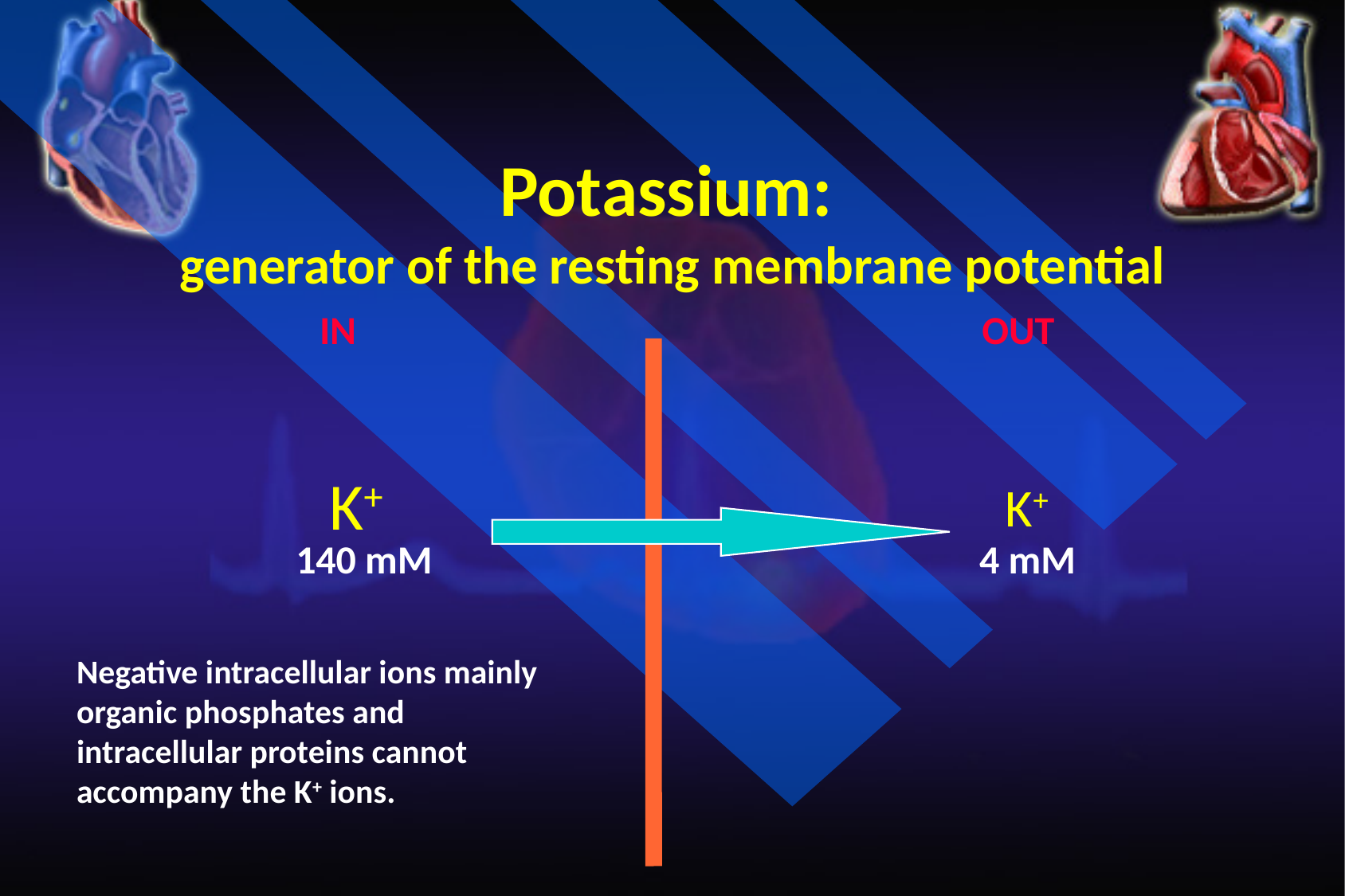

# Potassium: generator of the resting membrane potential
IN
OUT

K+
K+

140 mM
4 mM
Negative intracellular ions mainly organic phosphates and intracellular proteins cannot accompany the K+ ions.